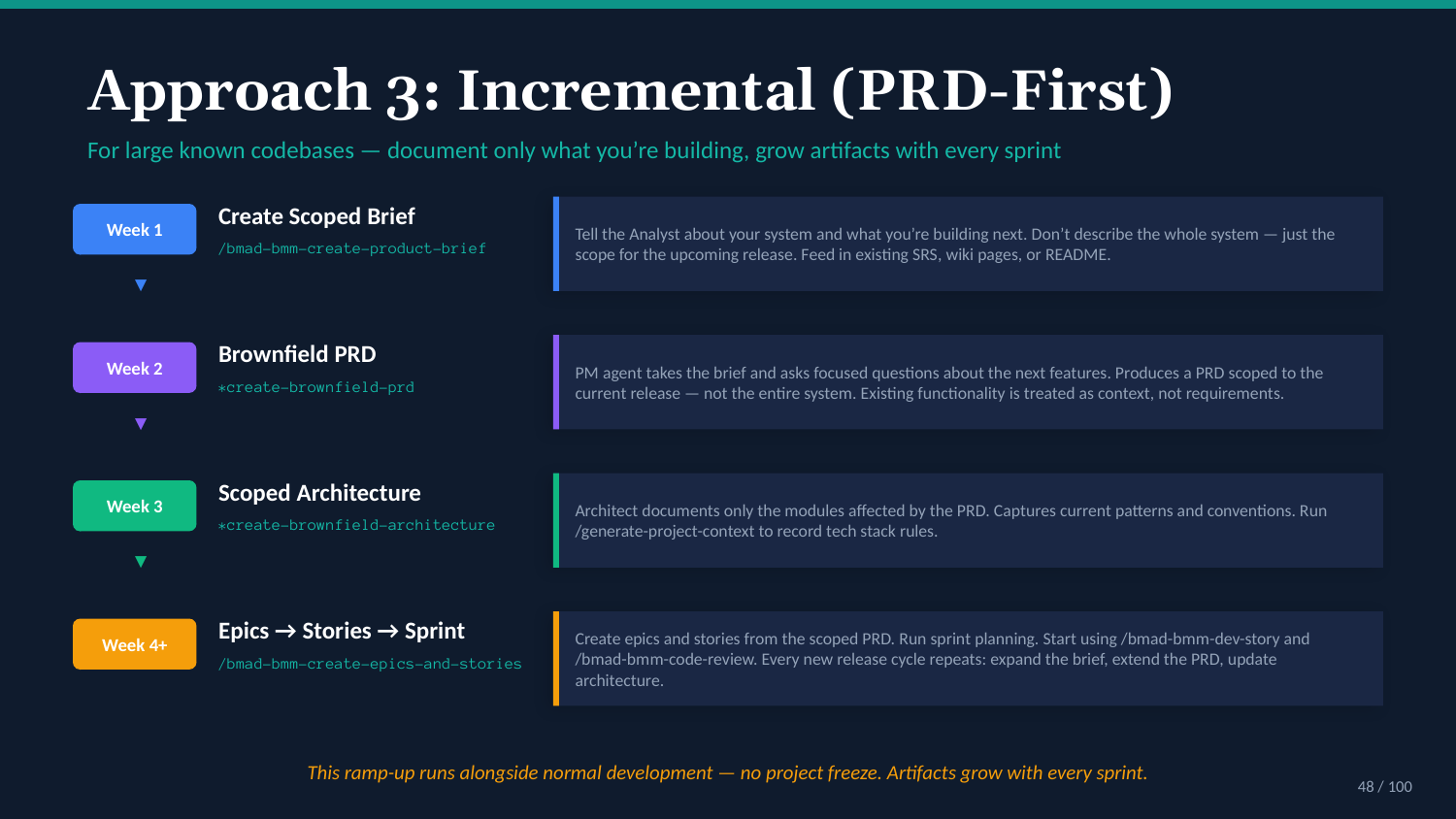

Approach 3: Incremental (PRD-First)
For large known codebases — document only what you’re building, grow artifacts with every sprint
Create Scoped Brief

Tell the Analyst about your system and what you’re building next. Don’t describe the whole system — just the scope for the upcoming release. Feed in existing SRS, wiki pages, or README.

Week 1
/bmad-bmm-create-product-brief
▼
Brownfield PRD

PM agent takes the brief and asks focused questions about the next features. Produces a PRD scoped to the current release — not the entire system. Existing functionality is treated as context, not requirements.

Week 2
*create-brownfield-prd
▼
Scoped Architecture

Architect documents only the modules affected by the PRD. Captures current patterns and conventions. Run /generate-project-context to record tech stack rules.

Week 3
*create-brownfield-architecture
▼
Epics → Stories → Sprint

Create epics and stories from the scoped PRD. Run sprint planning. Start using /bmad-bmm-dev-story and /bmad-bmm-code-review. Every new release cycle repeats: expand the brief, extend the PRD, update architecture.

Week 4+
/bmad-bmm-create-epics-and-stories
This ramp-up runs alongside normal development — no project freeze. Artifacts grow with every sprint.
48 / 100